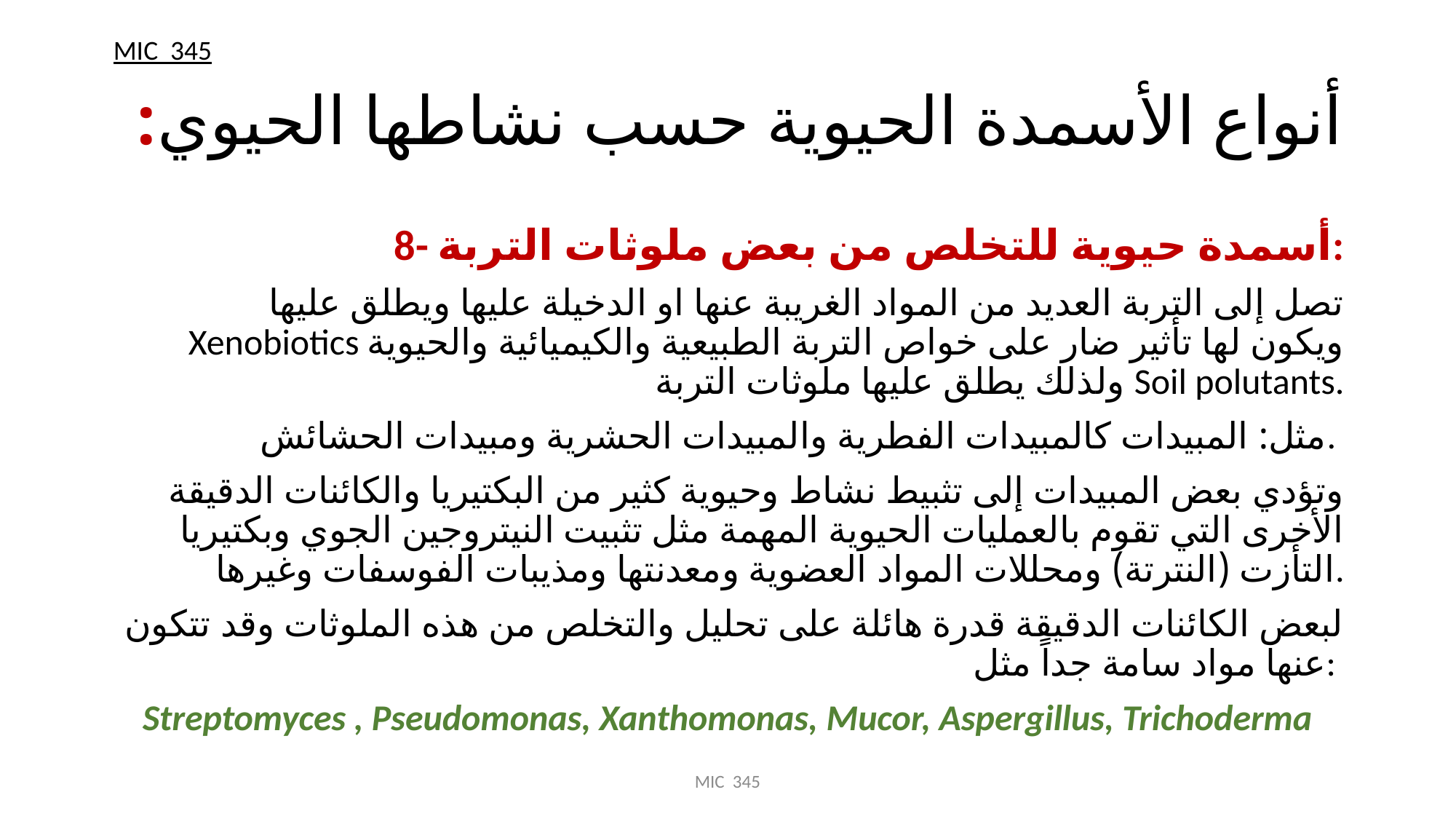

MIC  345
# أنواع الأسمدة الحيوية حسب نشاطها الحيوي:
8- أسمدة حيوية للتخلص من بعض ملوثات التربة:
تصل إلى التربة العديد من المواد الغريبة عنها او الدخيلة عليها ويطلق عليها Xenobiotics ويكون لها تأثير ضار على خواص التربة الطبيعية والكيميائية والحيوية ولذلك يطلق عليها ملوثات التربة Soil polutants.
مثل: المبيدات كالمبيدات الفطرية والمبيدات الحشرية ومبيدات الحشائش.
وتؤدي بعض المبيدات إلى تثبيط نشاط وحيوية كثير من البكتيريا والكائنات الدقيقة الأخرى التي تقوم بالعمليات الحيوية المهمة مثل تثبيت النيتروجين الجوي وبكتيريا التأزت (النترتة) ومحللات المواد العضوية ومعدنتها ومذيبات الفوسفات وغيرها.
لبعض الكائنات الدقيقة قدرة هائلة على تحليل والتخلص من هذه الملوثات وقد تتكون عنها مواد سامة جداً مثل:
Streptomyces , Pseudomonas, Xanthomonas, Mucor, Aspergillus, Trichoderma

MIC  345